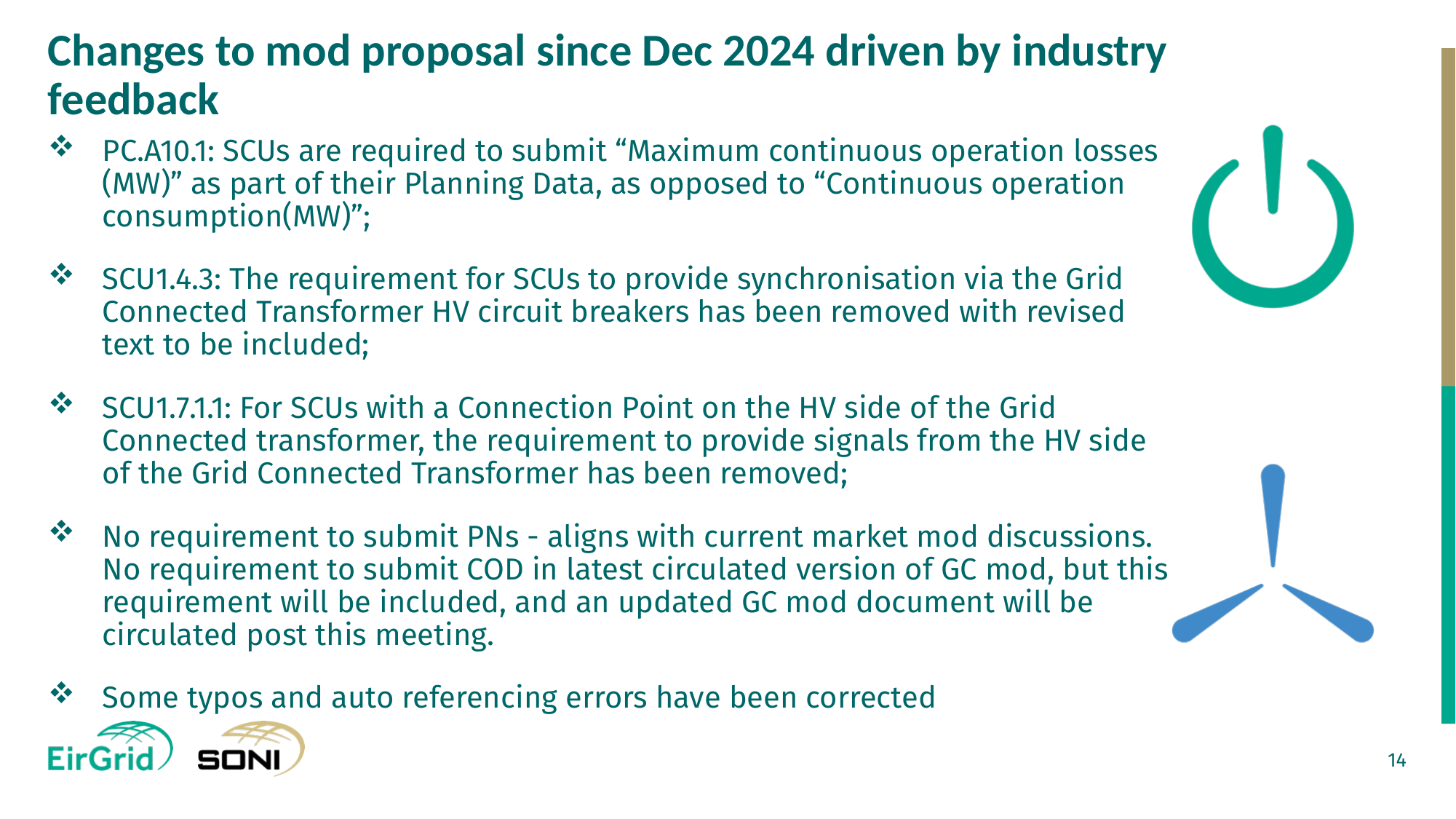

# Changes to mod proposal since Dec 2024 driven by industry feedback
PC.A10.1: SCUs are required to submit “Maximum continuous operation losses (MW)” as part of their Planning Data, as opposed to “Continuous operation consumption(MW)”;
SCU1.4.3: The requirement for SCUs to provide synchronisation via the Grid Connected Transformer HV circuit breakers has been removed with revised text to be included;
SCU1.7.1.1: For SCUs with a Connection Point on the HV side of the Grid Connected transformer, the requirement to provide signals from the HV side of the Grid Connected Transformer has been removed;
No requirement to submit PNs - aligns with current market mod discussions. No requirement to submit COD in latest circulated version of GC mod, but this requirement will be included, and an updated GC mod document will be circulated post this meeting.
Some typos and auto referencing errors have been corrected

14